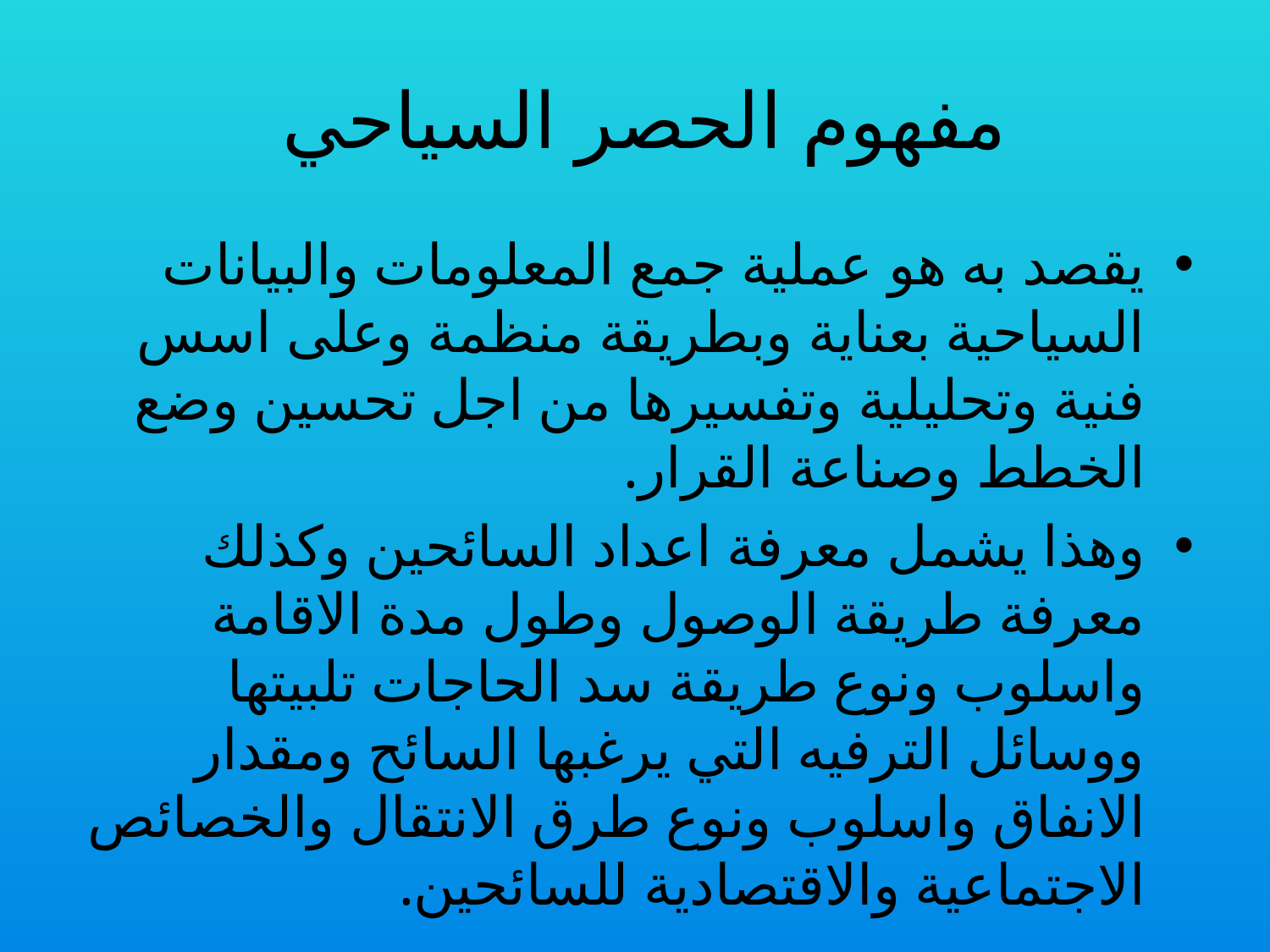

# مفهوم الحصر السياحي
يقصد به هو عملية جمع المعلومات والبيانات السياحية بعناية وبطريقة منظمة وعلى اسس فنية وتحليلية وتفسيرها من اجل تحسين وضع الخطط وصناعة القرار.
وهذا يشمل معرفة اعداد السائحين وكذلك معرفة طريقة الوصول وطول مدة الاقامة واسلوب ونوع طريقة سد الحاجات تلبيتها ووسائل الترفيه التي يرغبها السائح ومقدار الانفاق واسلوب ونوع طرق الانتقال والخصائص الاجتماعية والاقتصادية للسائحين.